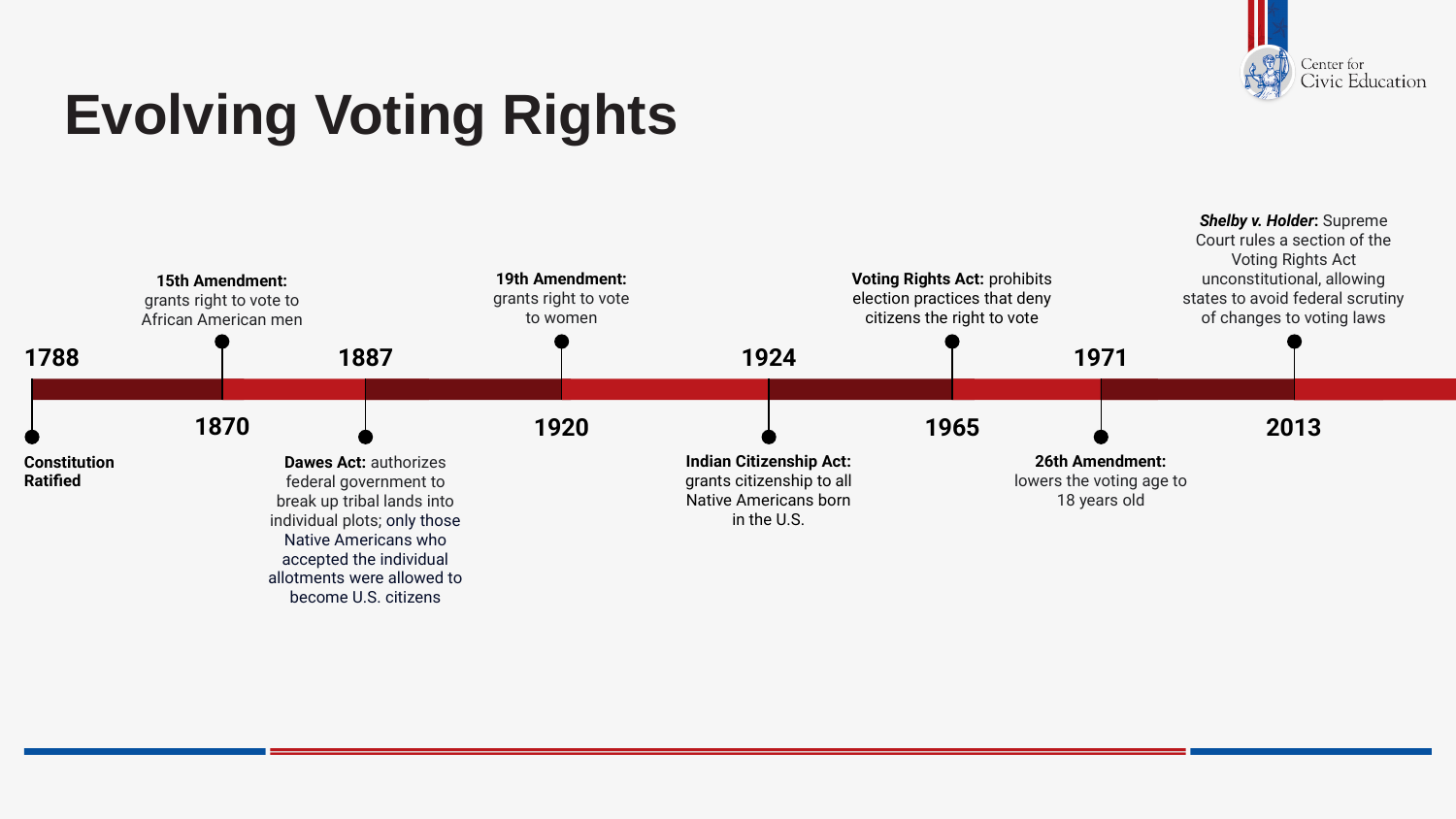

# Evolving Voting Rights
Shelby v. Holder: Supreme Court rules a section of the Voting Rights Act unconstitutional, allowing states to avoid federal scrutiny of changes to voting laws
Voting Rights Act: prohibits election practices that deny citizens the right to vote
19th Amendment: grants right to vote to women
15th Amendment: grants right to vote to African American men

1788
1887
1924
1971

1870
1920
2013
1965
26th Amendment: lowers the voting age to 18 years old
Indian Citizenship Act: grants citizenship to all Native Americans born in the U.S.
Constitution
Ratified
Dawes Act: authorizes federal government to break up tribal lands into individual plots; only those Native Americans who accepted the individual allotments were allowed to become U.S. citizens